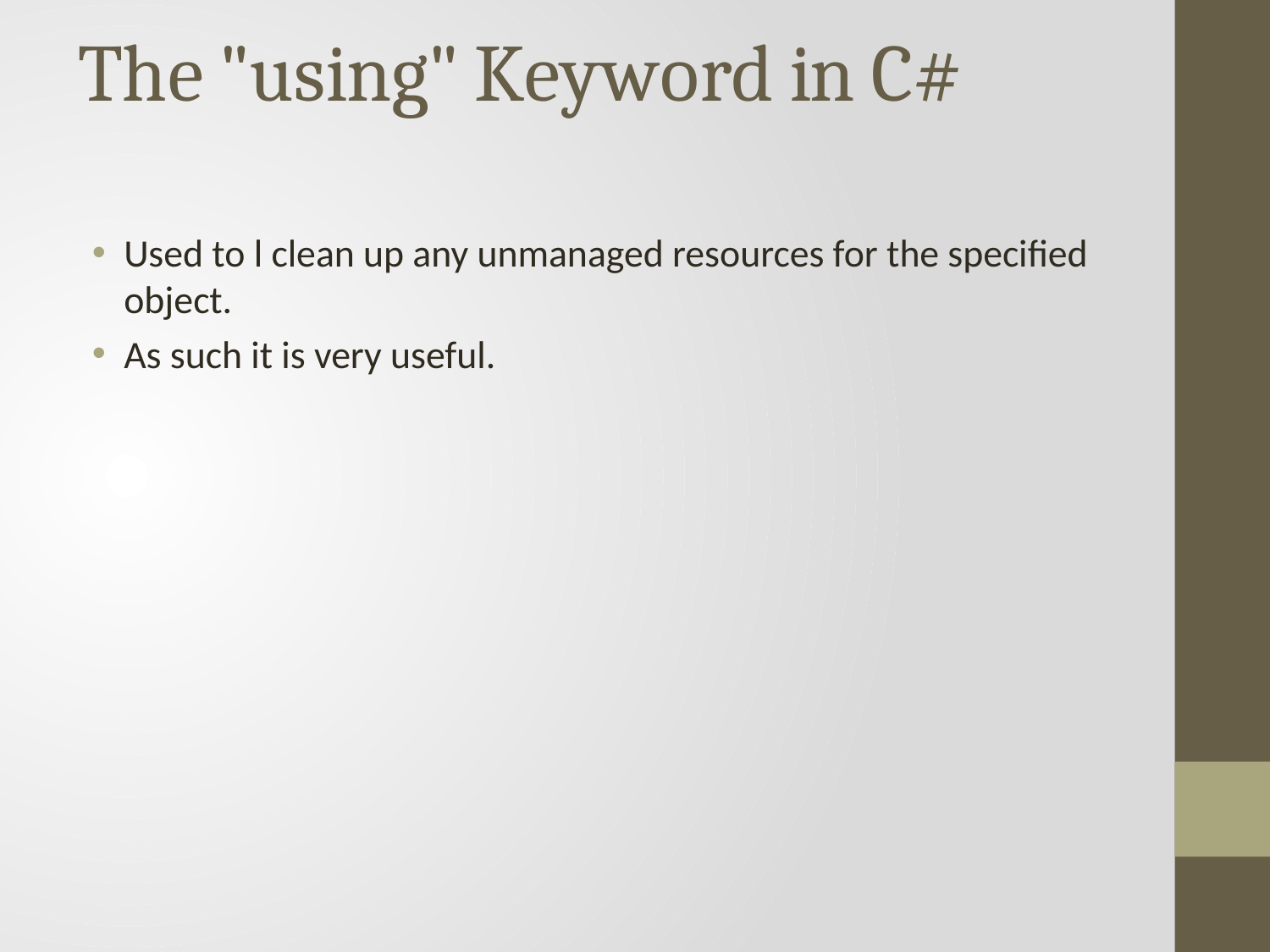

# The "using" Keyword in C#
Used to l clean up any unmanaged resources for the specified object.
As such it is very useful.